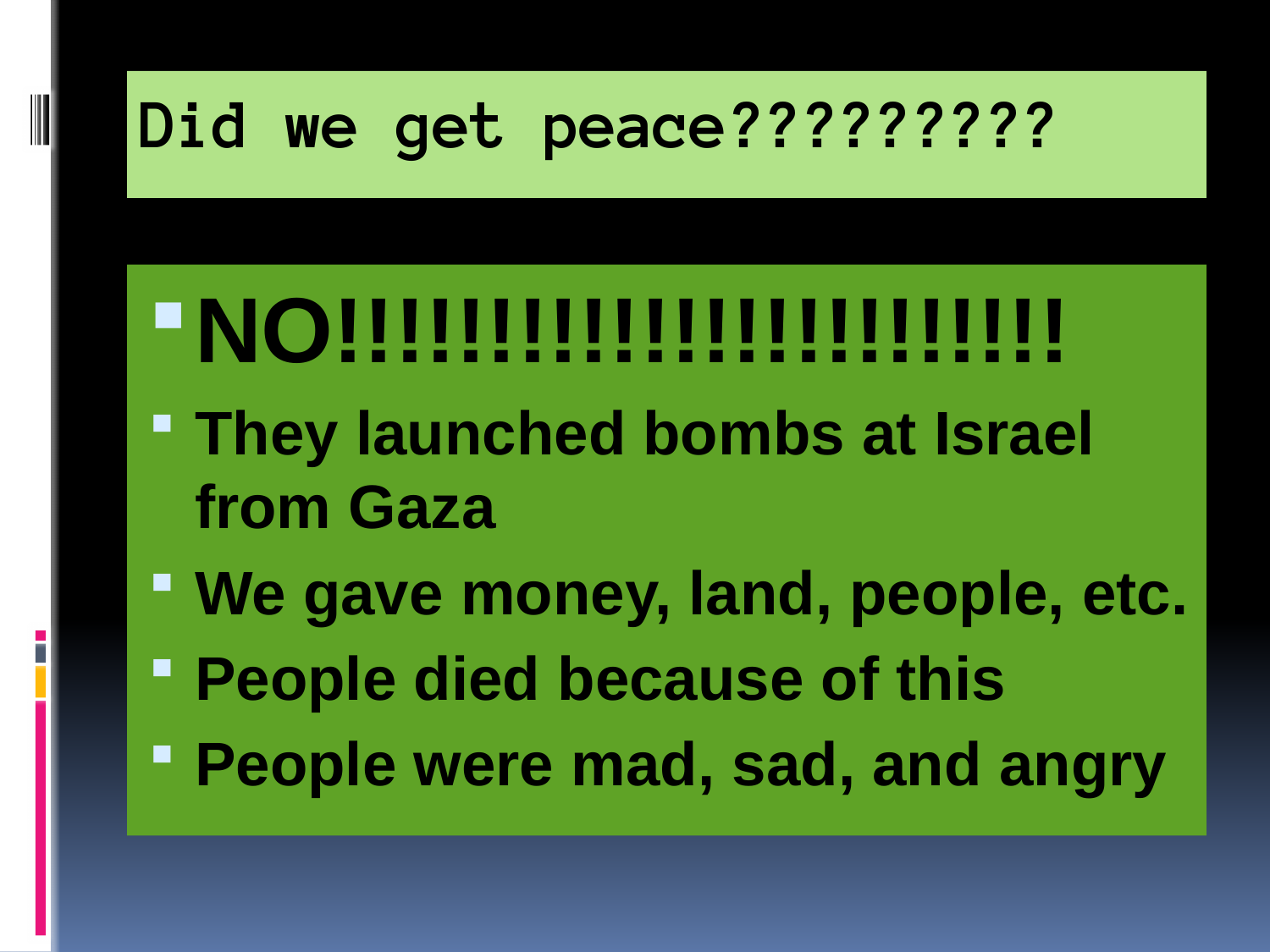

# Did we get peace?????????
NO!!!!!!!!!!!!!!!!!!!!!!!!
They launched bombs at Israel from Gaza
We gave money, land, people, etc.
People died because of this
People were mad, sad, and angry